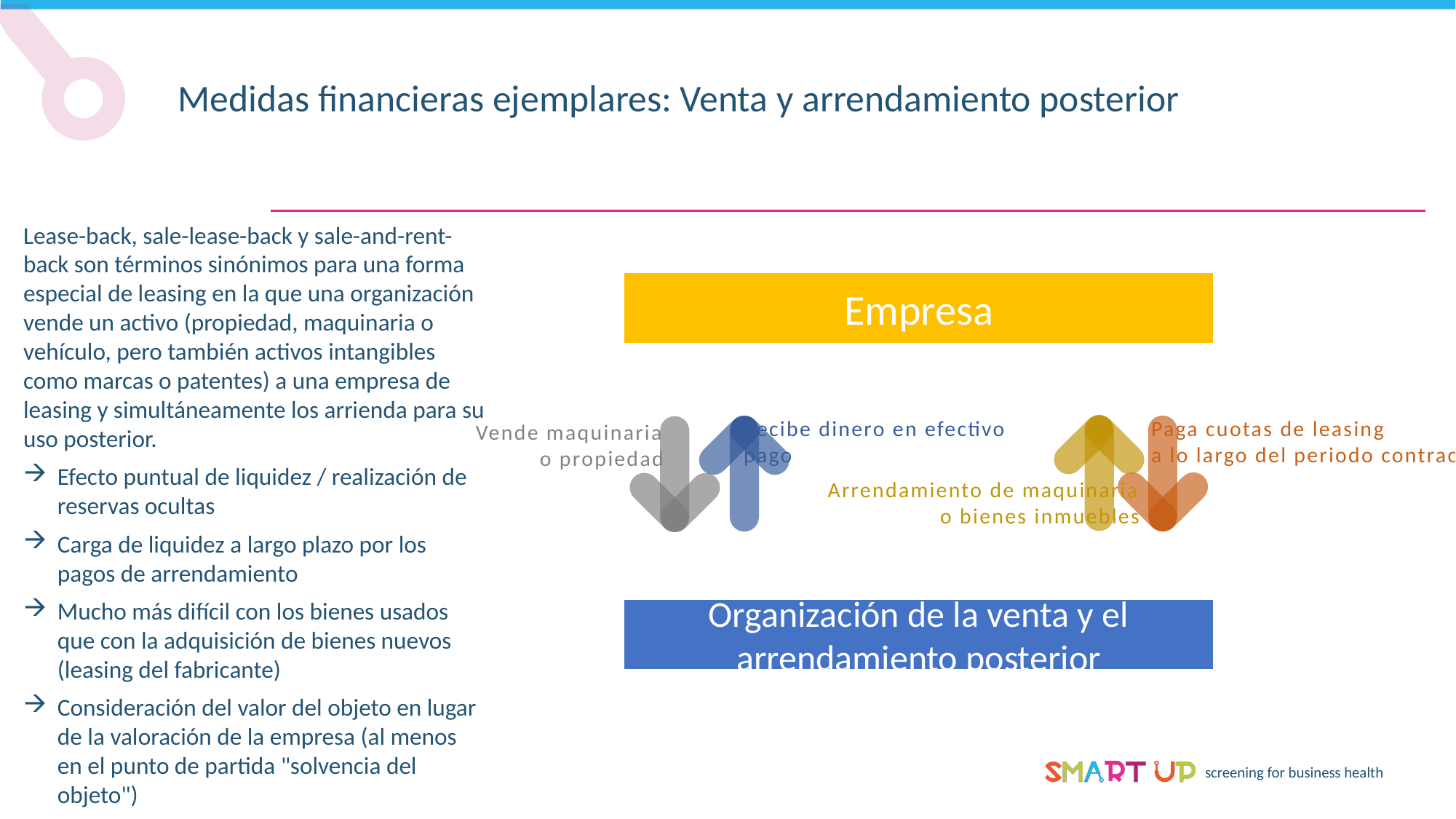

Medidas financieras ejemplares: Venta y arrendamiento posterior
Lease-back, sale-lease-back y sale-and-rent-back son términos sinónimos para una forma especial de leasing en la que una organización vende un activo (propiedad, maquinaria o vehículo, pero también activos intangibles como marcas o patentes) a una empresa de leasing y simultáneamente los arrienda para su uso posterior.
Efecto puntual de liquidez / realización de reservas ocultas
Carga de liquidez a largo plazo por los pagos de arrendamiento
Mucho más difícil con los bienes usados que con la adquisición de bienes nuevos (leasing del fabricante)
Consideración del valor del objeto en lugar de la valoración de la empresa (al menos en el punto de partida "solvencia del objeto")
Empresa
Paga cuotas de leasing
a lo largo del periodo contractual
Recibe dinero en efectivo
pago
Vende maquinaria
 o propiedad

Arrendamiento de maquinaria
o bienes inmuebles
Organización de la venta y el arrendamiento posterior